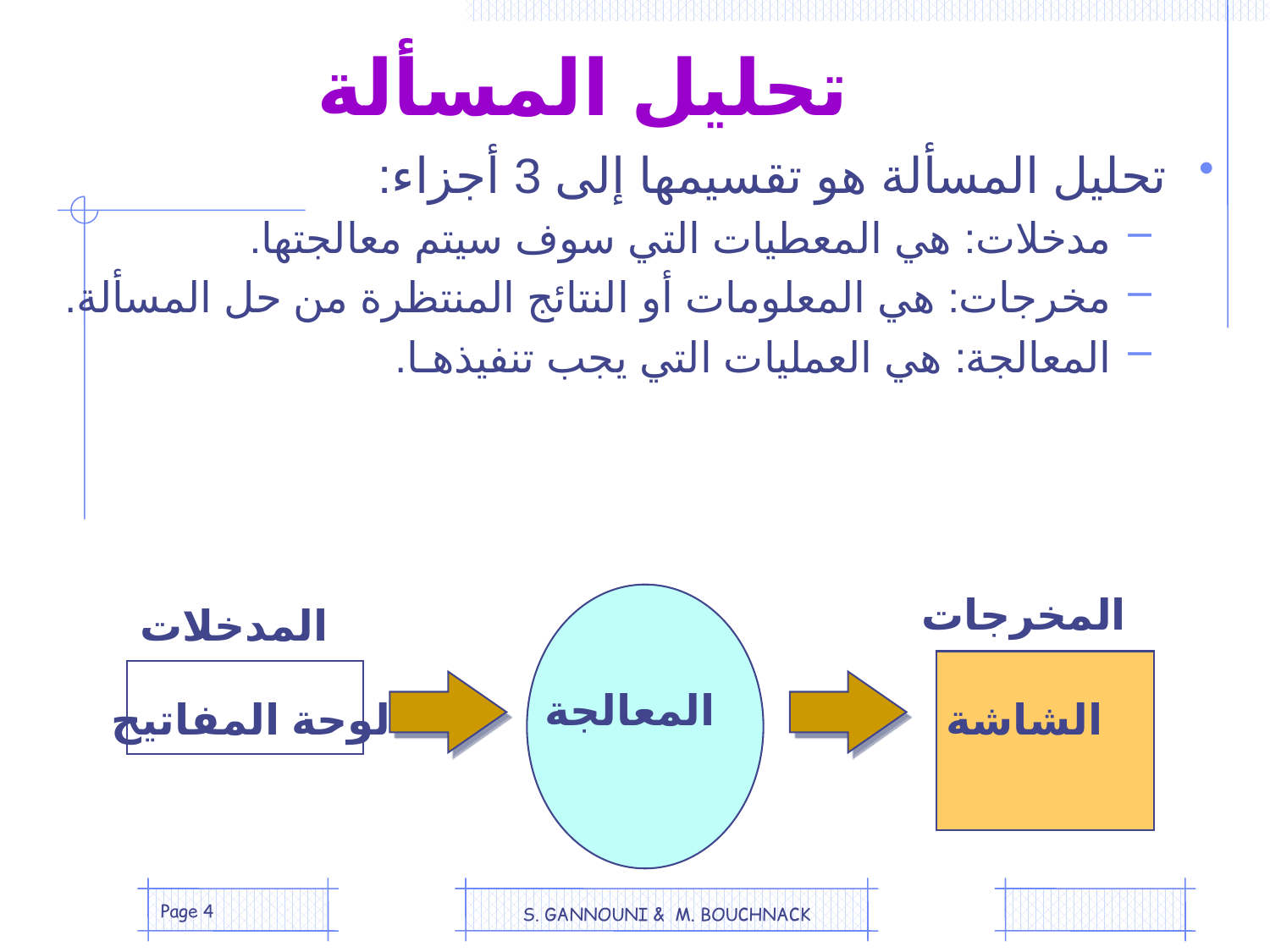

# تحليل المسألة
تحليل المسألة هو تقسيمها إلى 3 أجزاء:
مدخلات: هي المعطيات التي سوف سيتم معالجتها.
مخرجات: هي المعلومات أو النتائج المنتظرة من حل المسألة.
المعالجة: هي العمليات التي يجب تنفيذهـا.

المخرجات

المدخلات

المعالجة
لوحة المفاتيح
الشاشة
Page 4
S. GANNOUNI &  M. BOUCHNACK